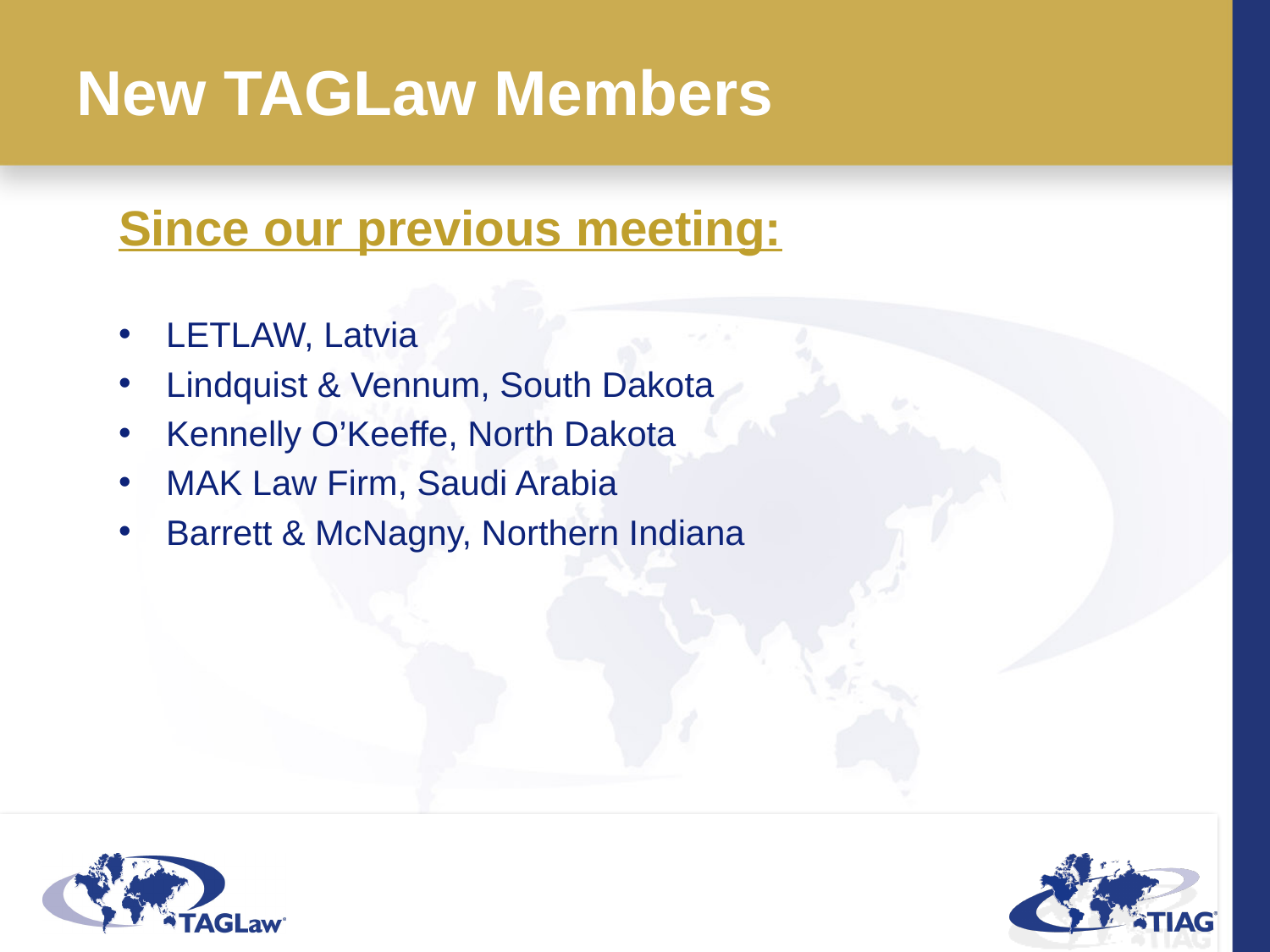

# New TAGLaw Members
Since our previous meeting:

LETLAW, Latvia
Lindquist & Vennum, South Dakota
Kennelly O’Keeffe, North Dakota
MAK Law Firm, Saudi Arabia
Barrett & McNagny, Northern Indiana